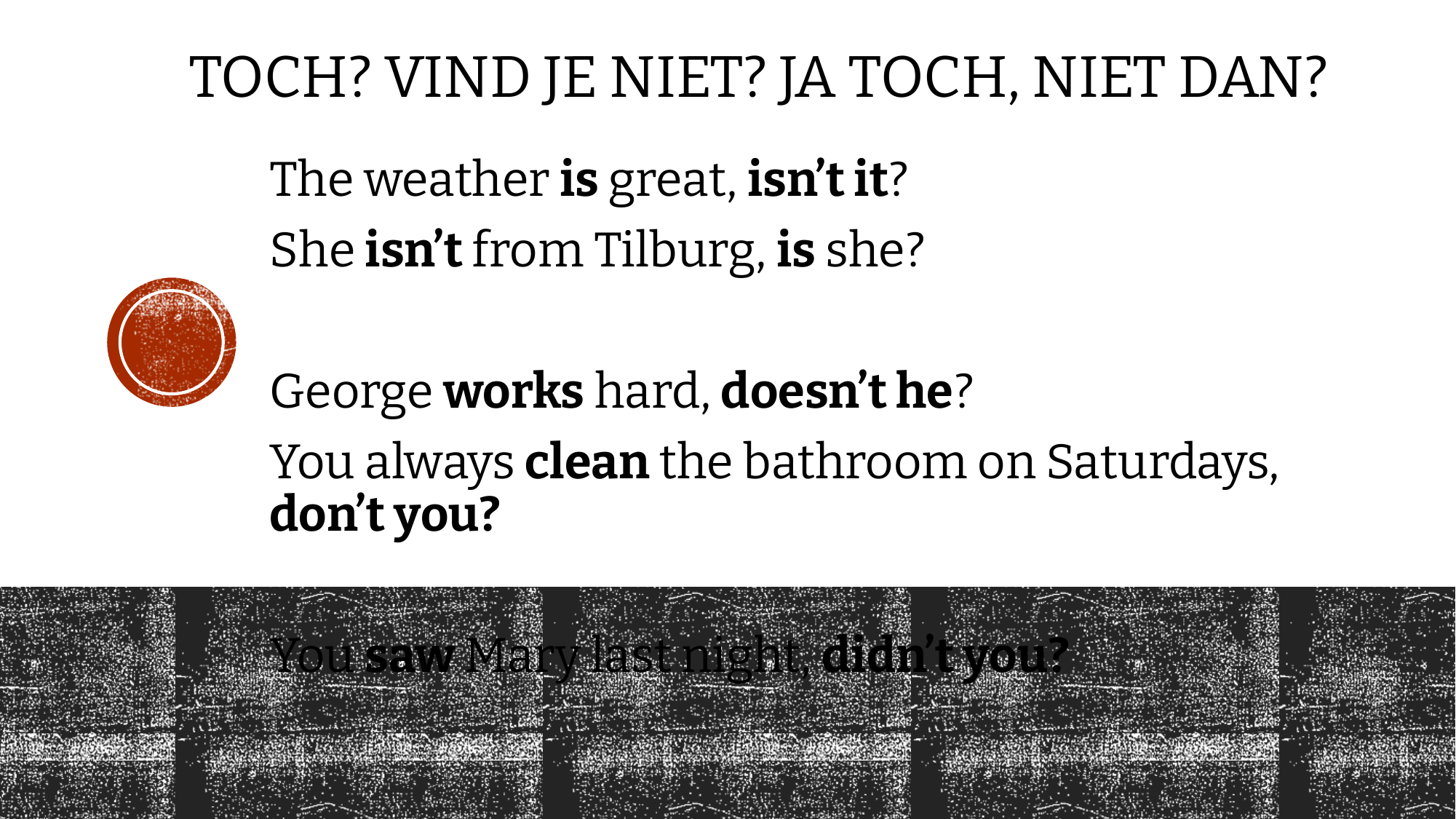

# Toch? Vind je niet? Ja toch, niet dan?
The weather is great, isn’t it?
She isn’t from Tilburg, is she?

George works hard, doesn’t he?
You always clean the bathroom on Saturdays, don’t you?

You saw Mary last night, didn’t you?